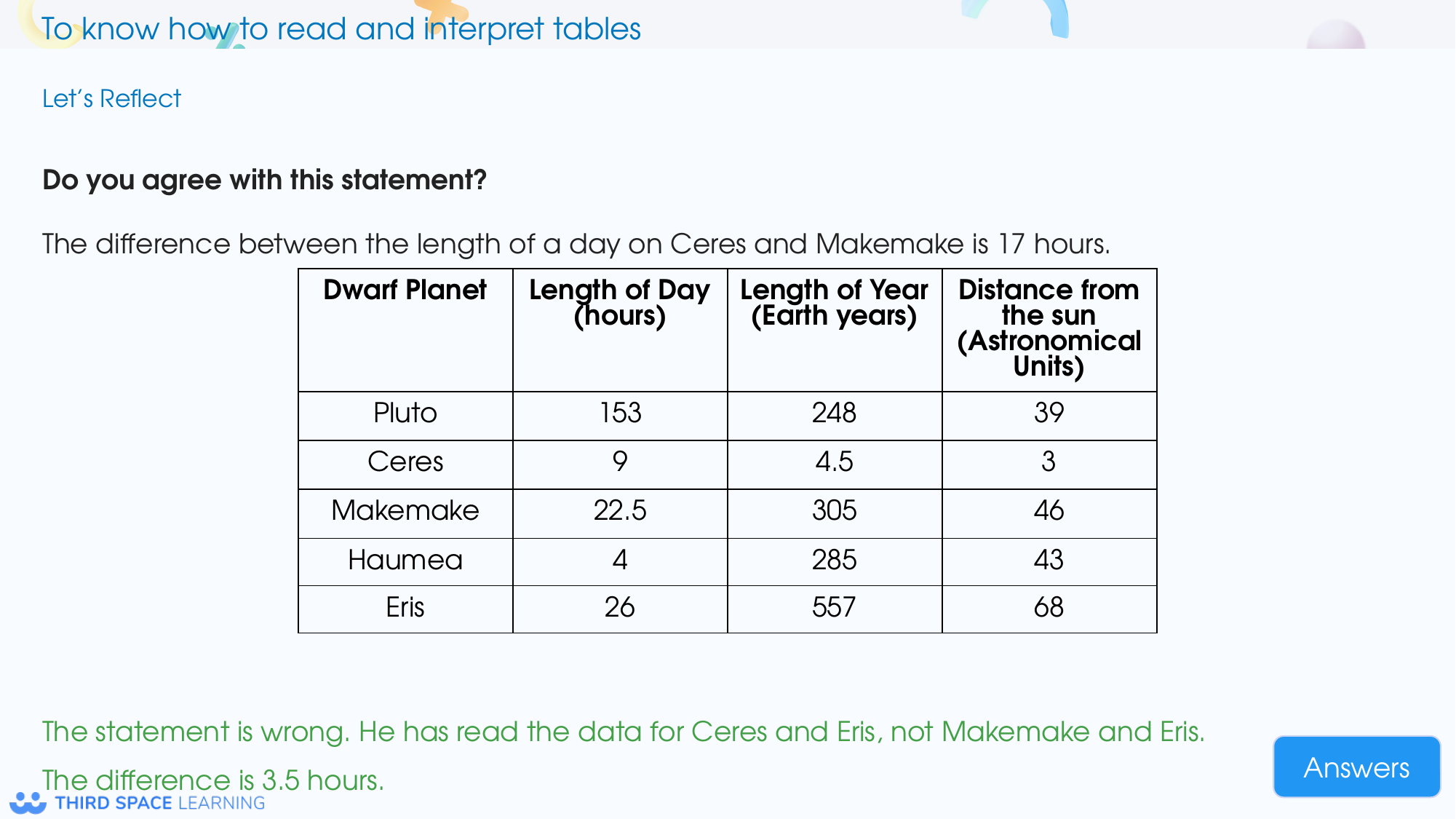

Let’s Reflect
Do you agree with this statement?
The difference between the length of a day on Ceres and Makemake is 17 hours.
| Dwarf Planet | Length of Day (hours) | Length of Year (Earth years) | Distance from the sun (Astronomical Units) |
| --- | --- | --- | --- |
| Pluto | 153 | 248 | 39 |
| Ceres | 9 | 4.5 | 3 |
| Makemake | 22.5 | 305 | 46 |
| Haumea | 4 | 285 | 43 |
| Eris | 26 | 557 | 68 |
The statement is wrong. He has read the data for Ceres and Eris, not Makemake and Eris. The difference is 3.5 hours.
Answers